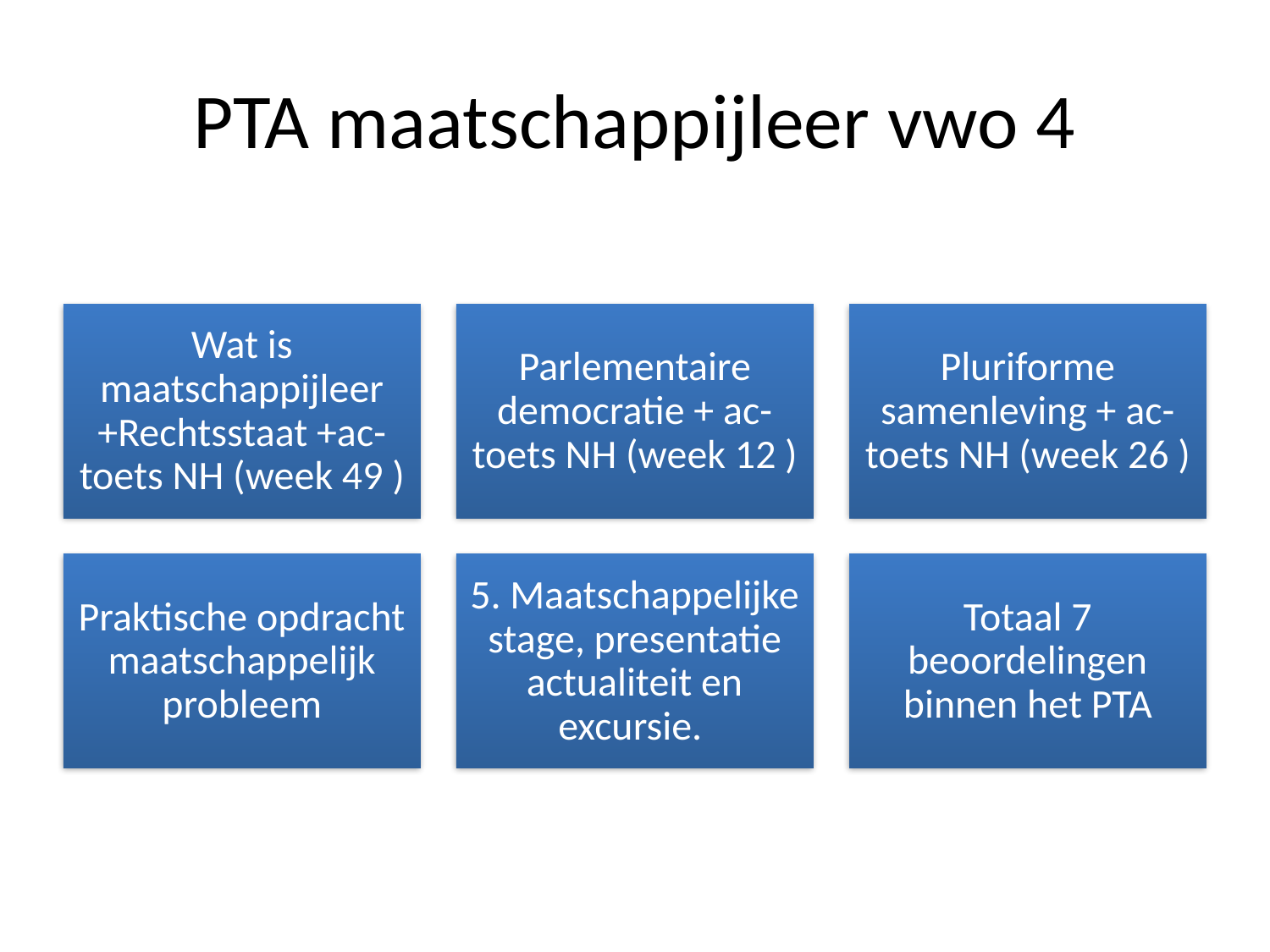

# PTA maatschappijleer vwo 4
Wat is maatschappijleer +Rechtsstaat +ac-toets NH (week 49 )
Parlementaire democratie + ac- toets NH (week 12 )
Pluriforme samenleving + ac- toets NH (week 26 )
Praktische opdracht maatschappelijk probleem
5. Maatschappelijke stage, presentatie actualiteit en excursie.
Totaal 7 beoordelingen binnen het PTA